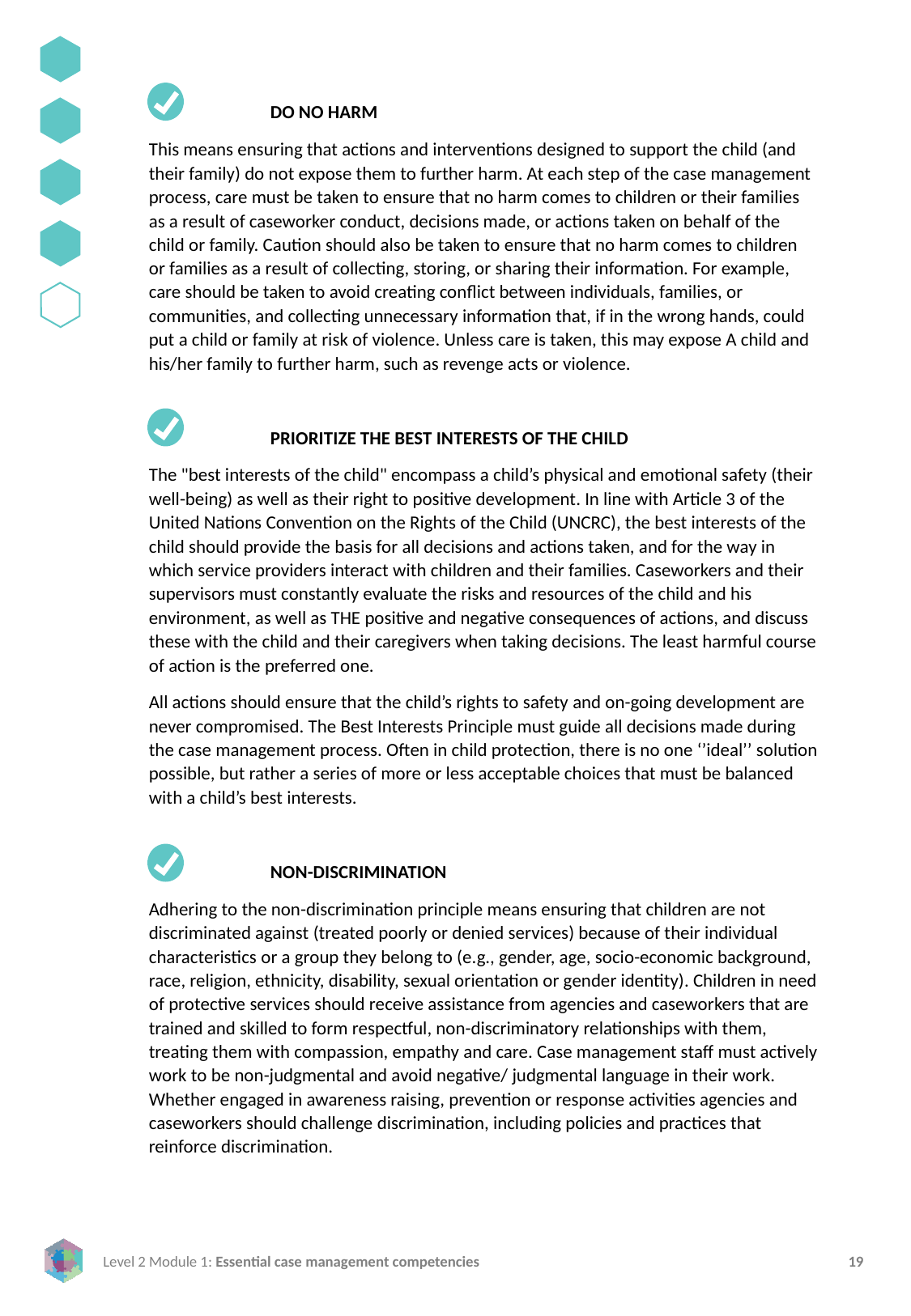

DO NO HARM
This means ensuring that actions and interventions designed to support the child (and their family) do not expose them to further harm. At each step of the case management process, care must be taken to ensure that no harm comes to children or their families as a result of caseworker conduct, decisions made, or actions taken on behalf of the child or family. Caution should also be taken to ensure that no harm comes to children or families as a result of collecting, storing, or sharing their information. For example, care should be taken to avoid creating conflict between individuals, families, or communities, and collecting unnecessary information that, if in the wrong hands, could put a child or family at risk of violence. Unless care is taken, this may expose A child and his/her family to further harm, such as revenge acts or violence.

	PRIORITIZE THE BEST INTERESTS OF THE CHILD
The "best interests of the child" encompass a child’s physical and emotional safety (their well-being) as well as their right to positive development. In line with Article 3 of the United Nations Convention on the Rights of the Child (UNCRC), the best interests of the child should provide the basis for all decisions and actions taken, and for the way in which service providers interact with children and their families. Caseworkers and their supervisors must constantly evaluate the risks and resources of the child and his environment, as well as THE positive and negative consequences of actions, and discuss these with the child and their caregivers when taking decisions. The least harmful course of action is the preferred one.
All actions should ensure that the child’s rights to safety and on-going development are never compromised. The Best Interests Principle must guide all decisions made during the case management process. Often in child protection, there is no one ‘’ideal’’ solution possible, but rather a series of more or less acceptable choices that must be balanced with a child’s best interests.

	NON-DISCRIMINATION
Adhering to the non-discrimination principle means ensuring that children are not discriminated against (treated poorly or denied services) because of their individual characteristics or a group they belong to (e.g., gender, age, socio-economic background, race, religion, ethnicity, disability, sexual orientation or gender identity). Children in need of protective services should receive assistance from agencies and caseworkers that are trained and skilled to form respectful, non-discriminatory relationships with them, treating them with compassion, empathy and care. Case management staff must actively work to be non-judgmental and avoid negative/ judgmental language in their work. Whether engaged in awareness raising, prevention or response activities agencies and caseworkers should challenge discrimination, including policies and practices that reinforce discrimination.